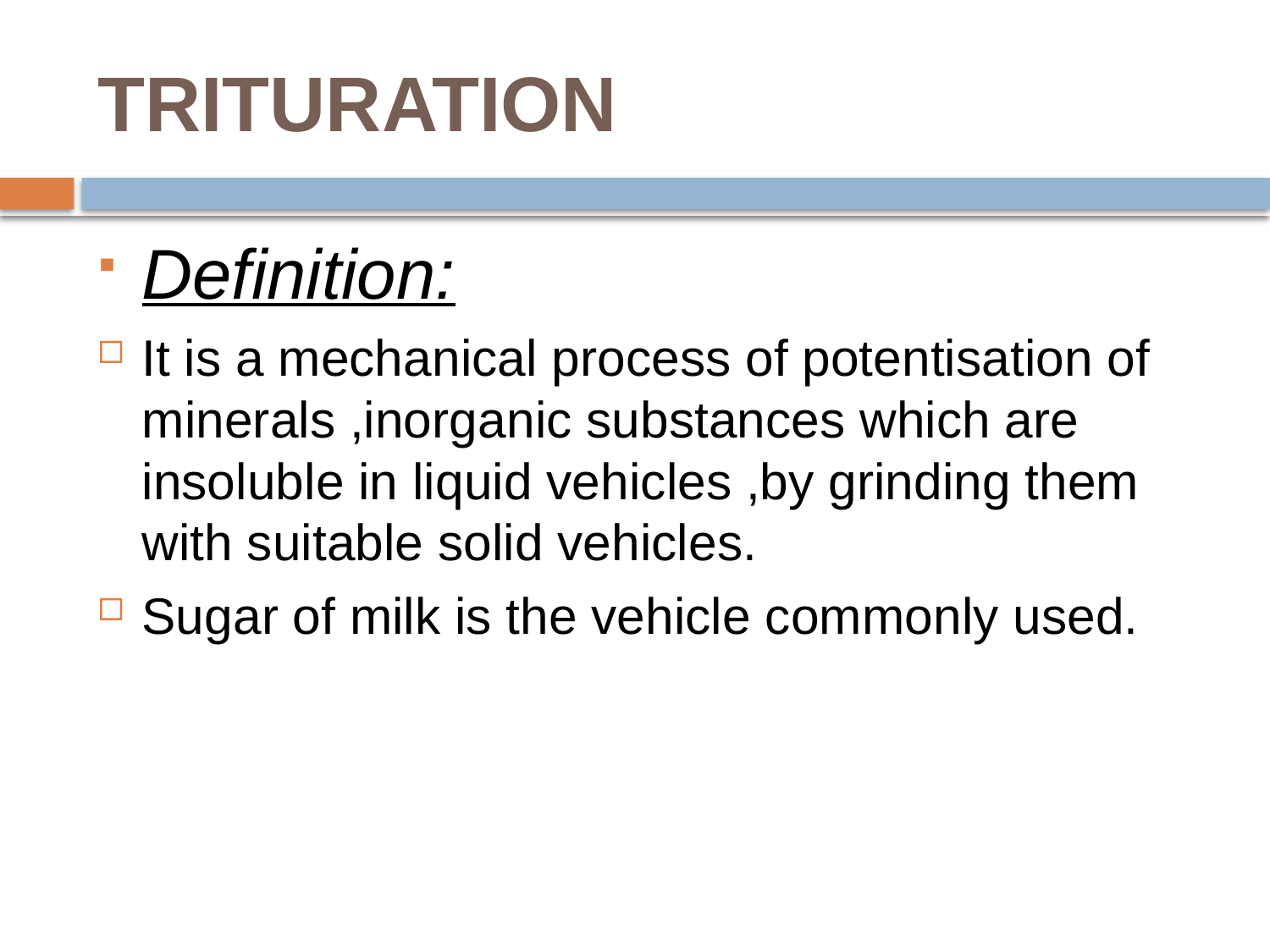

# TRITURATION
Definition:
It is a mechanical process of potentisation of minerals ,inorganic substances which are insoluble in liquid vehicles ,by grinding them with suitable solid vehicles.
Sugar of milk is the vehicle commonly used.